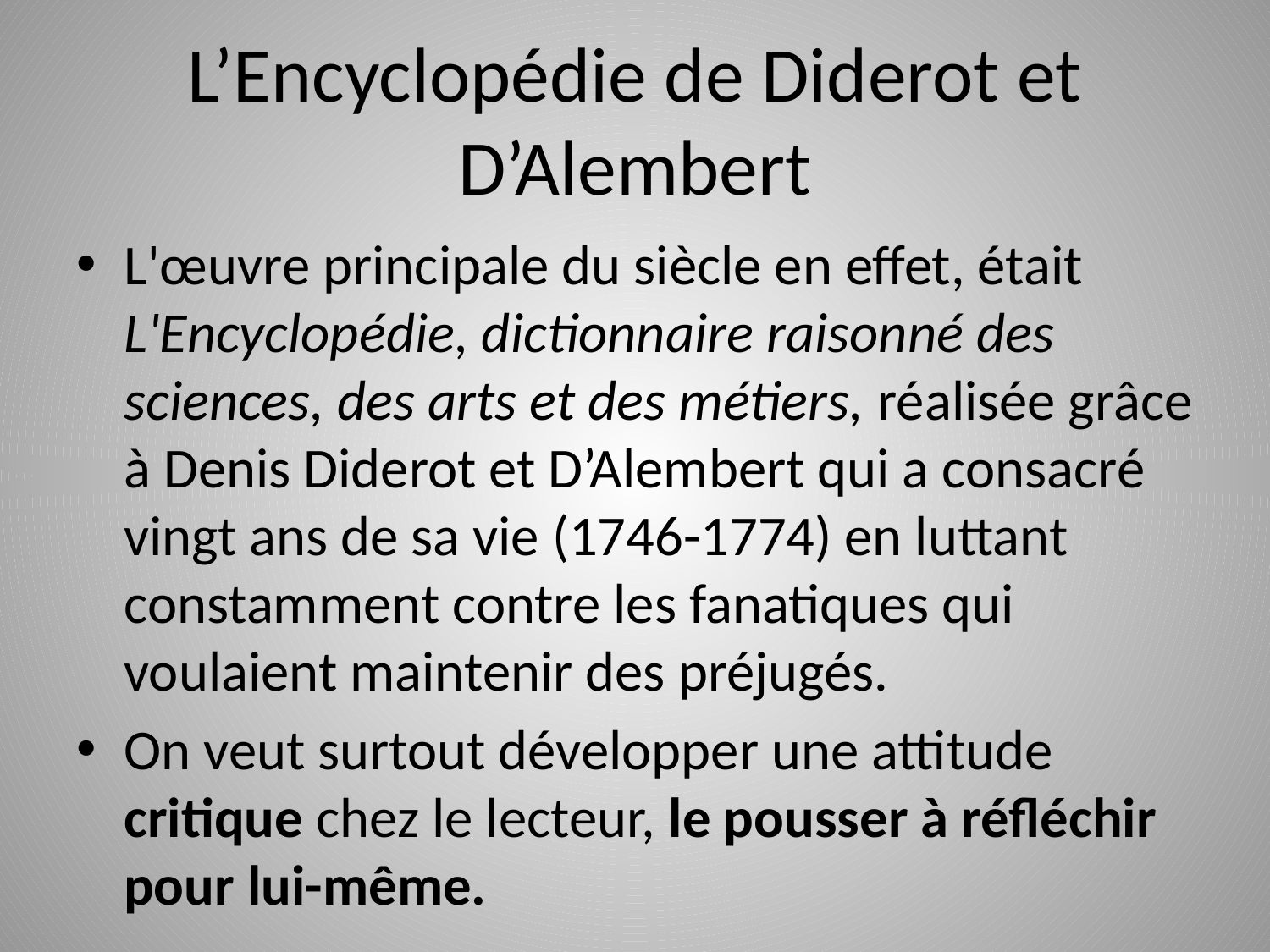

# L’Encyclopédie de Diderot et D’Alembert
L'œuvre principale du siècle en effet, était L'Encyclopédie, dictionnaire raisonné des sciences, des arts et des métiers, réalisée grâce à Denis Diderot et D’Alembert qui a consacré vingt ans de sa vie (1746-1774) en luttant constamment contre les fanatiques qui voulaient maintenir des préjugés.
On veut surtout développer une attitude critique chez le lecteur, le pousser à réfléchir pour lui-même.